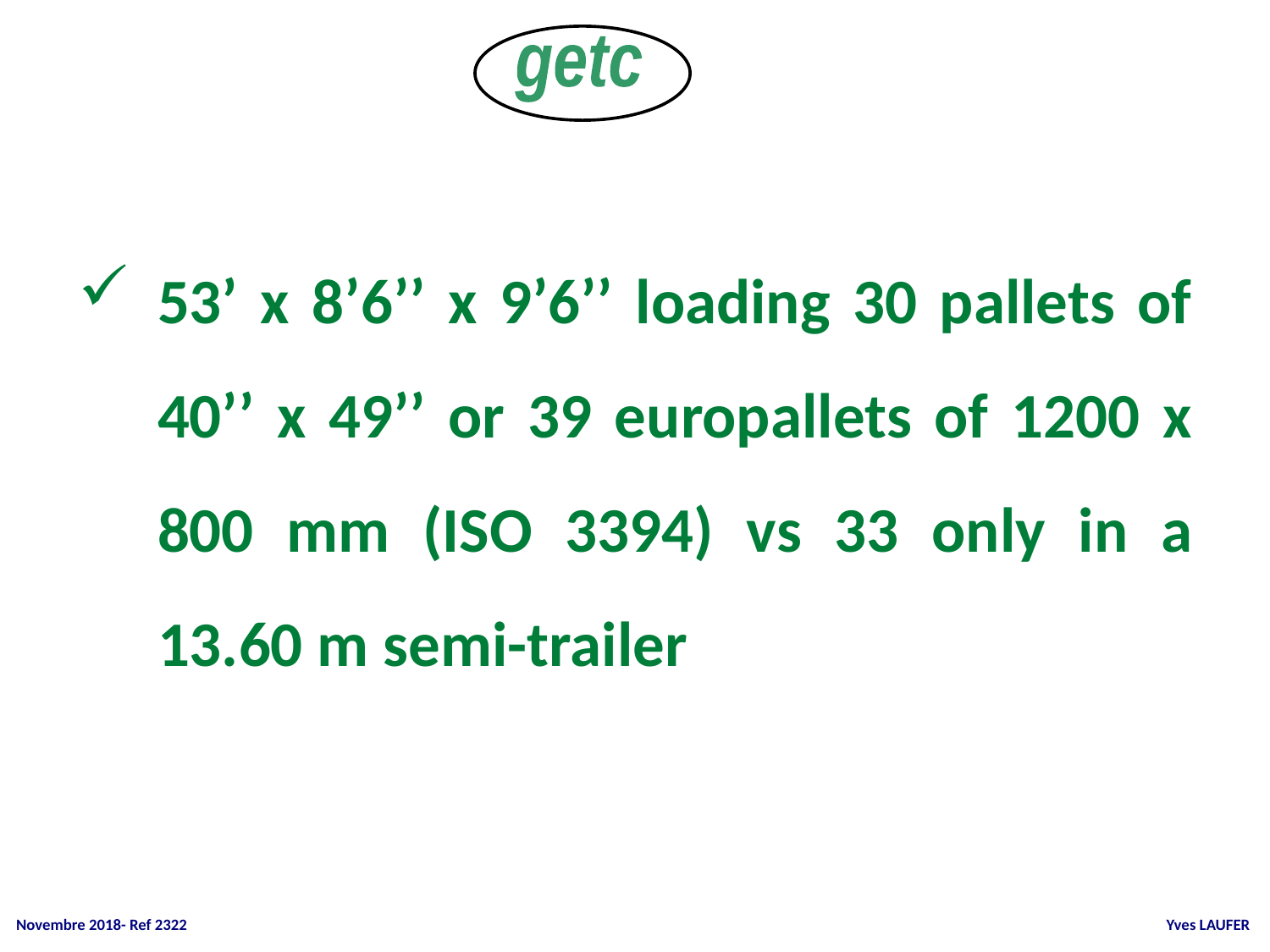

getc
53’ x 8’6’’ x 9’6’’ loading 30 pallets of 40’’ x 49’’ or 39 europallets of 1200 x 800 mm (ISO 3394) vs 33 only in a 13.60 m semi-trailer
 Novembre 2018- Ref 2322                                                                                                                       					   Yves LAUFER